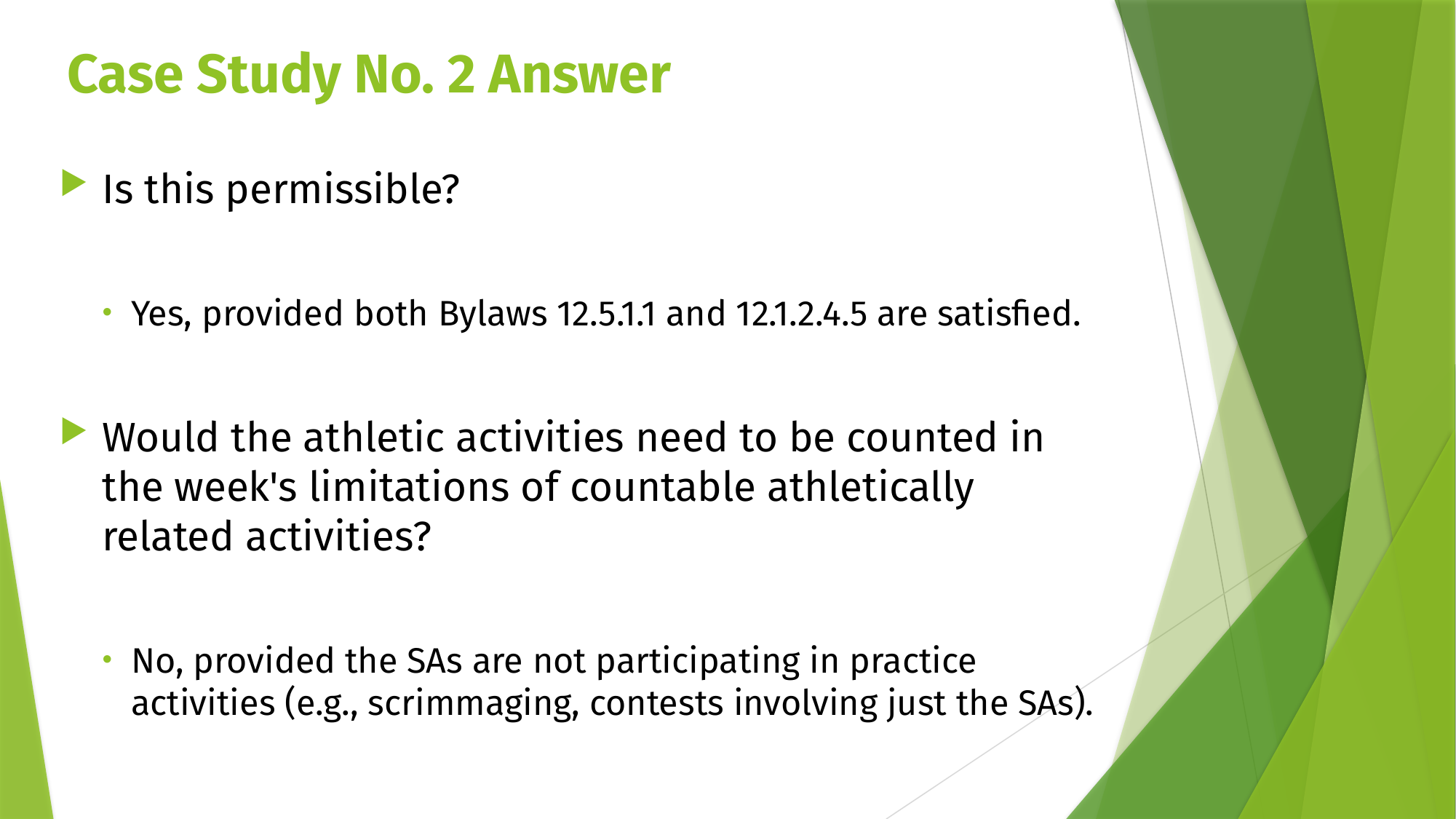

# Case Study No. 2 Answer
Is this permissible?

Yes, provided both Bylaws 12.5.1.1 and 12.1.2.4.5 are satisfied.

Would the athletic activities need to be counted in the week's limitations of countable athletically related activities?

No, provided the SAs are not participating in practice activities (e.g., scrimmaging, contests involving just the SAs).